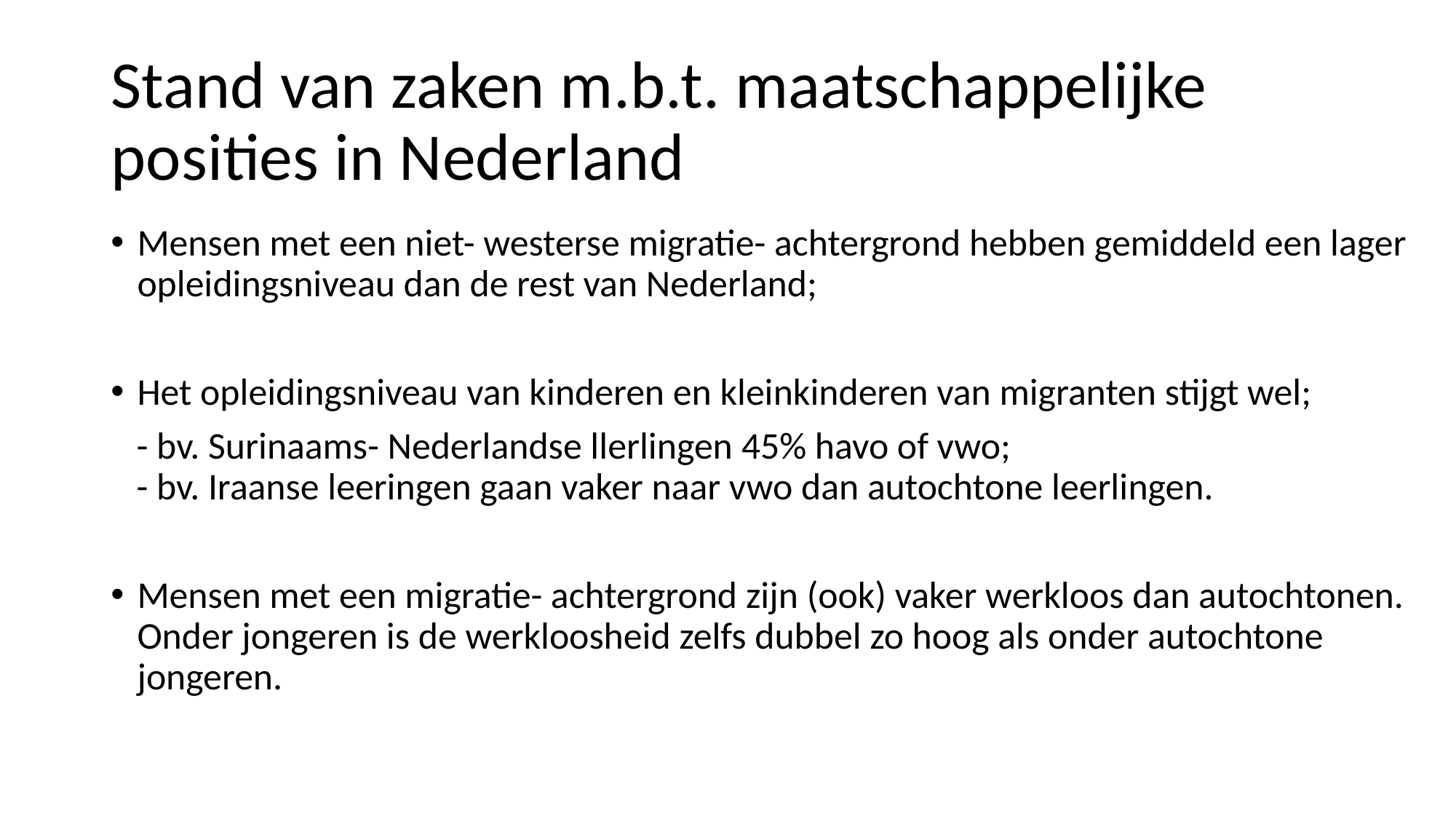

# Stand van zaken m.b.t. maatschappelijke posities in Nederland
Mensen met een niet- westerse migratie- achtergrond hebben gemiddeld een lager opleidingsniveau dan de rest van Nederland;

Het opleidingsniveau van kinderen en kleinkinderen van migranten stijgt wel;
   - bv. Surinaams- Nederlandse llerlingen 45% havo of vwo;
   - bv. Iraanse leeringen gaan vaker naar vwo dan autochtone leerlingen.

Mensen met een migratie- achtergrond zijn (ook) vaker werkloos dan autochtonen.
Onder jongeren is de werkloosheid zelfs dubbel zo hoog als onder autochtone jongeren.